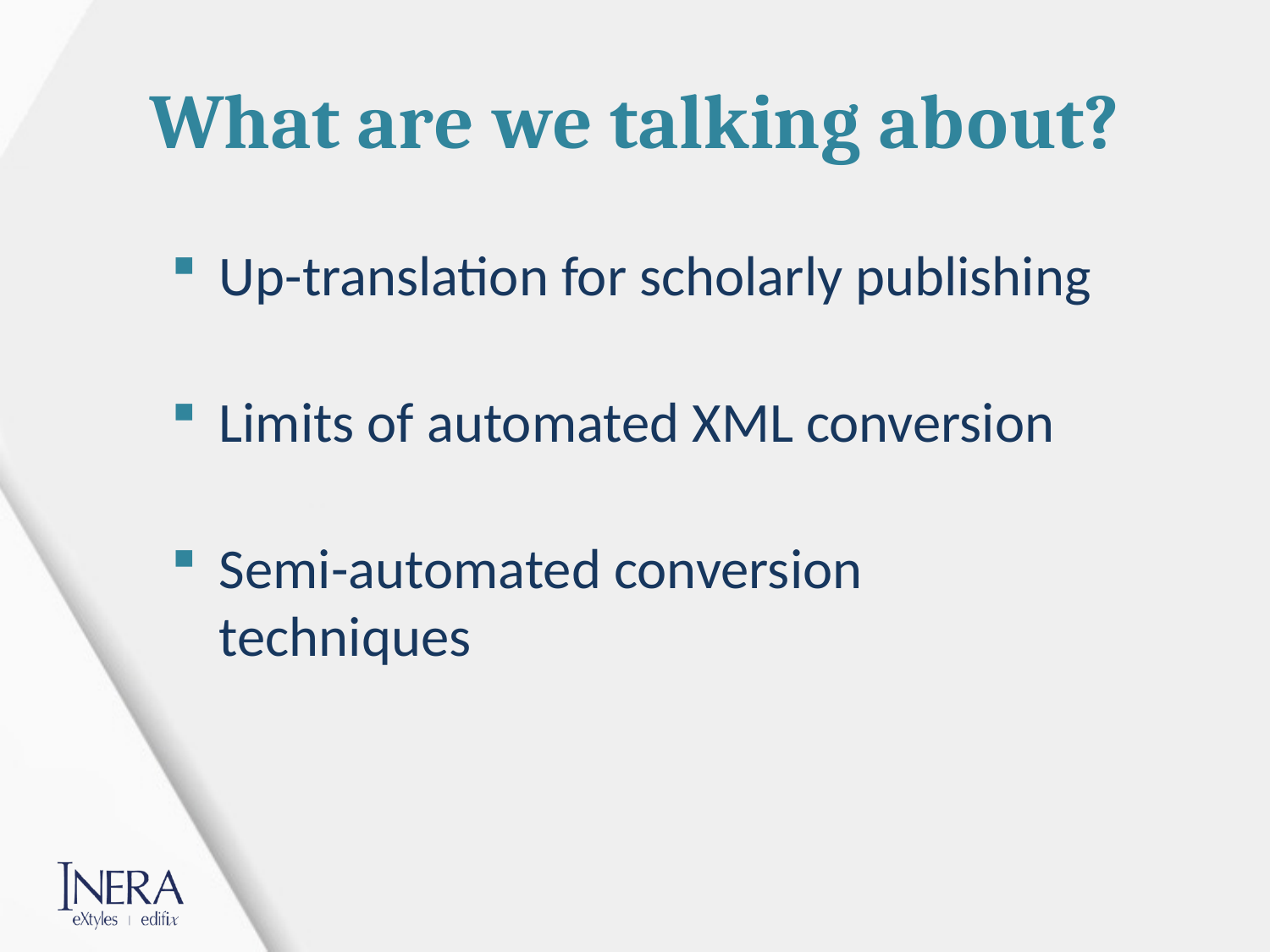

# What are we talking about?
Up-translation for scholarly publishing
Limits of automated XML conversion
Semi-automated conversion techniques